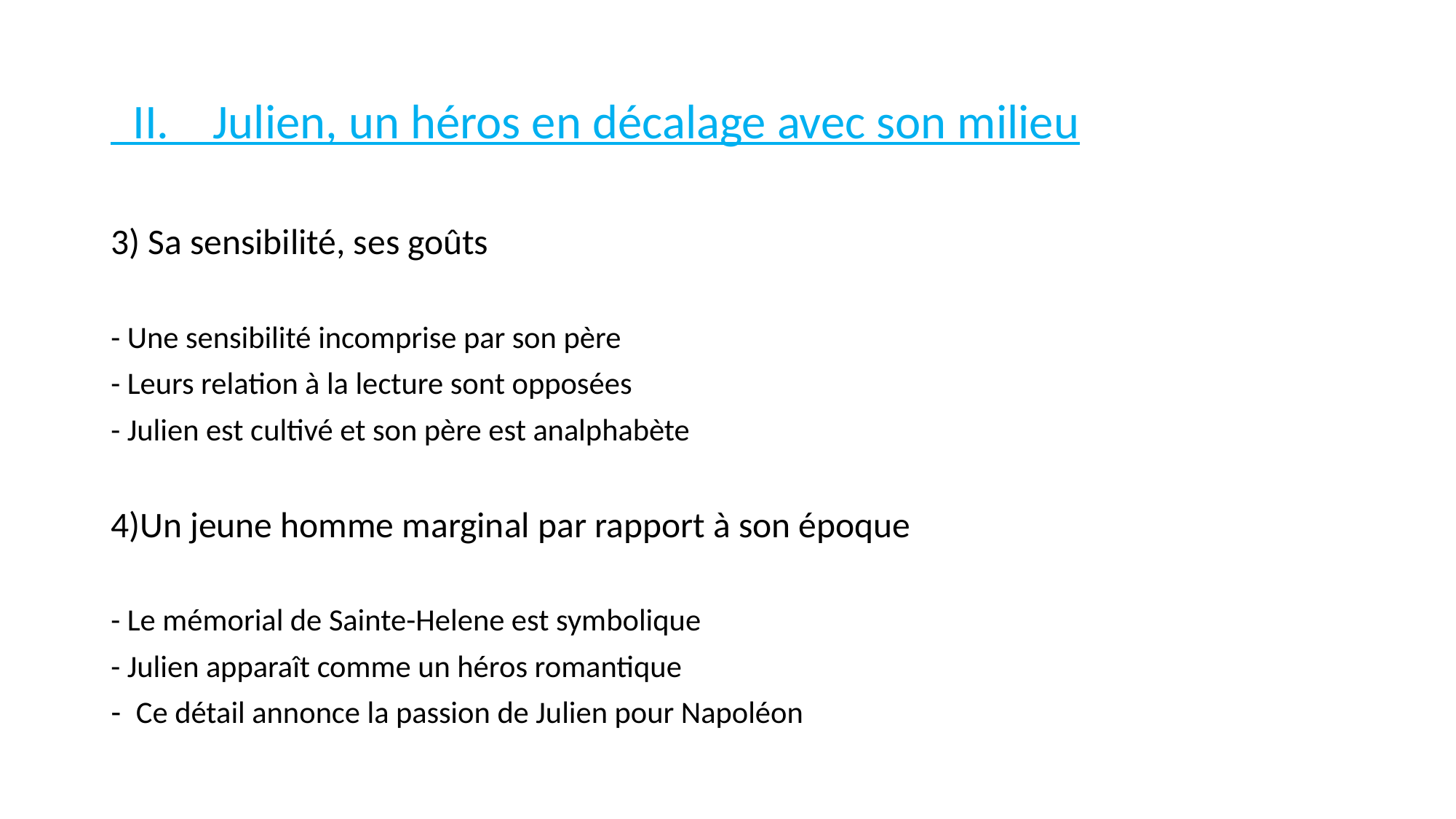

# II.    Julien, un héros en décalage avec son milieu
3) Sa sensibilité, ses goûts

- Une sensibilité incomprise par son père
- Leurs relation à la lecture sont opposées
- Julien est cultivé et son père est analphabète

4)Un jeune homme marginal par rapport à son époque

- Le mémorial de Sainte-Helene est symbolique
- Julien apparaît comme un héros romantique
Ce détail annonce la passion de Julien pour Napoléon